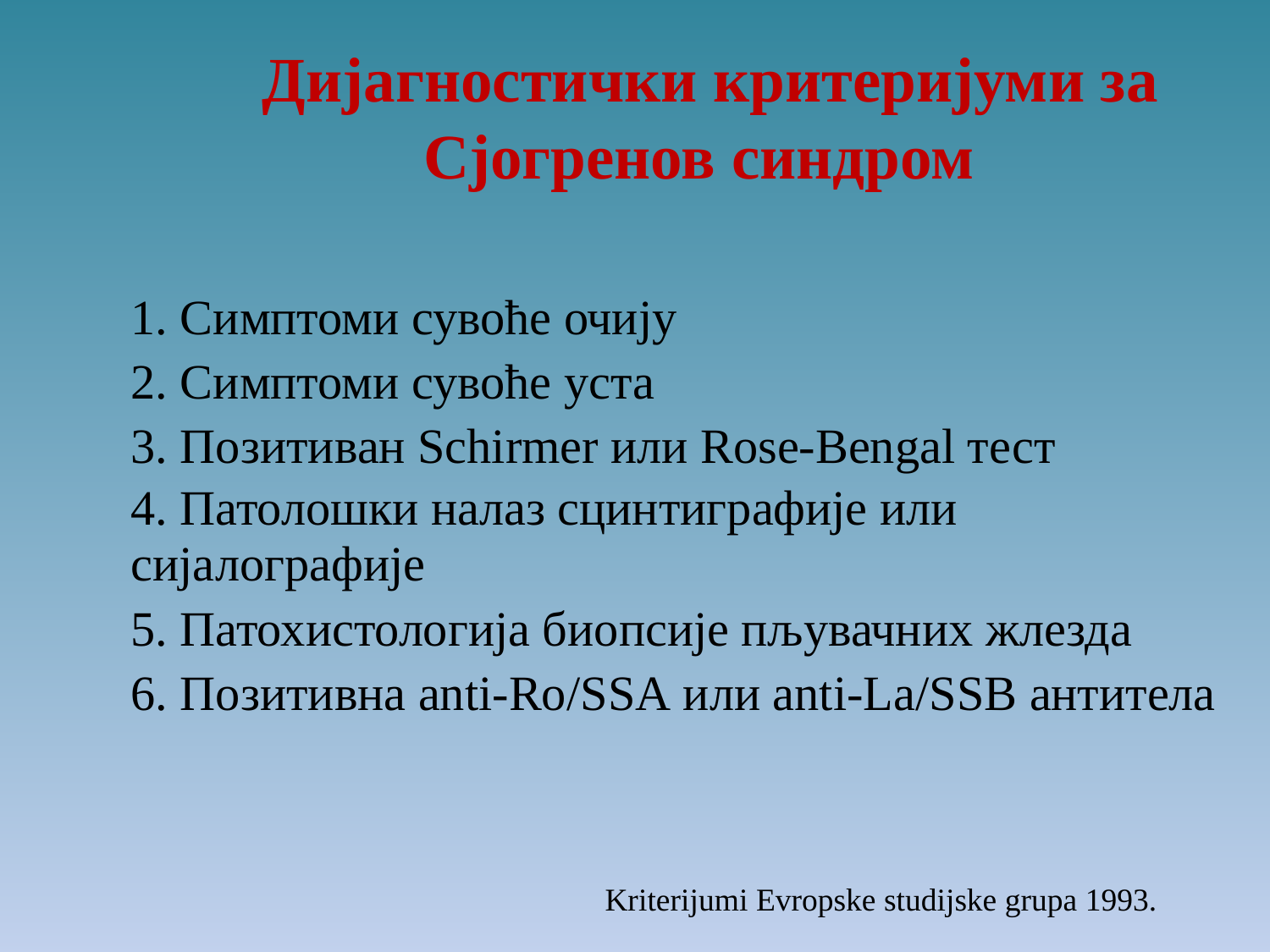

Дијагностички критеријуми за
Сјогренов синдром
1. Симптоми сувоће очију
2. Симптоми сувоће уста
3. Позитиван Schirmer или Rose-Bengal тест
4. Патолошки налаз сцинтиграфије или
сијалографије
5. Патохистологија биопсије пљувачних жлезда
6. Позитивна anti-Ro/SSA или anti-La/SSB антитела
Kriterijumi Evropske studijske grupa 1993.